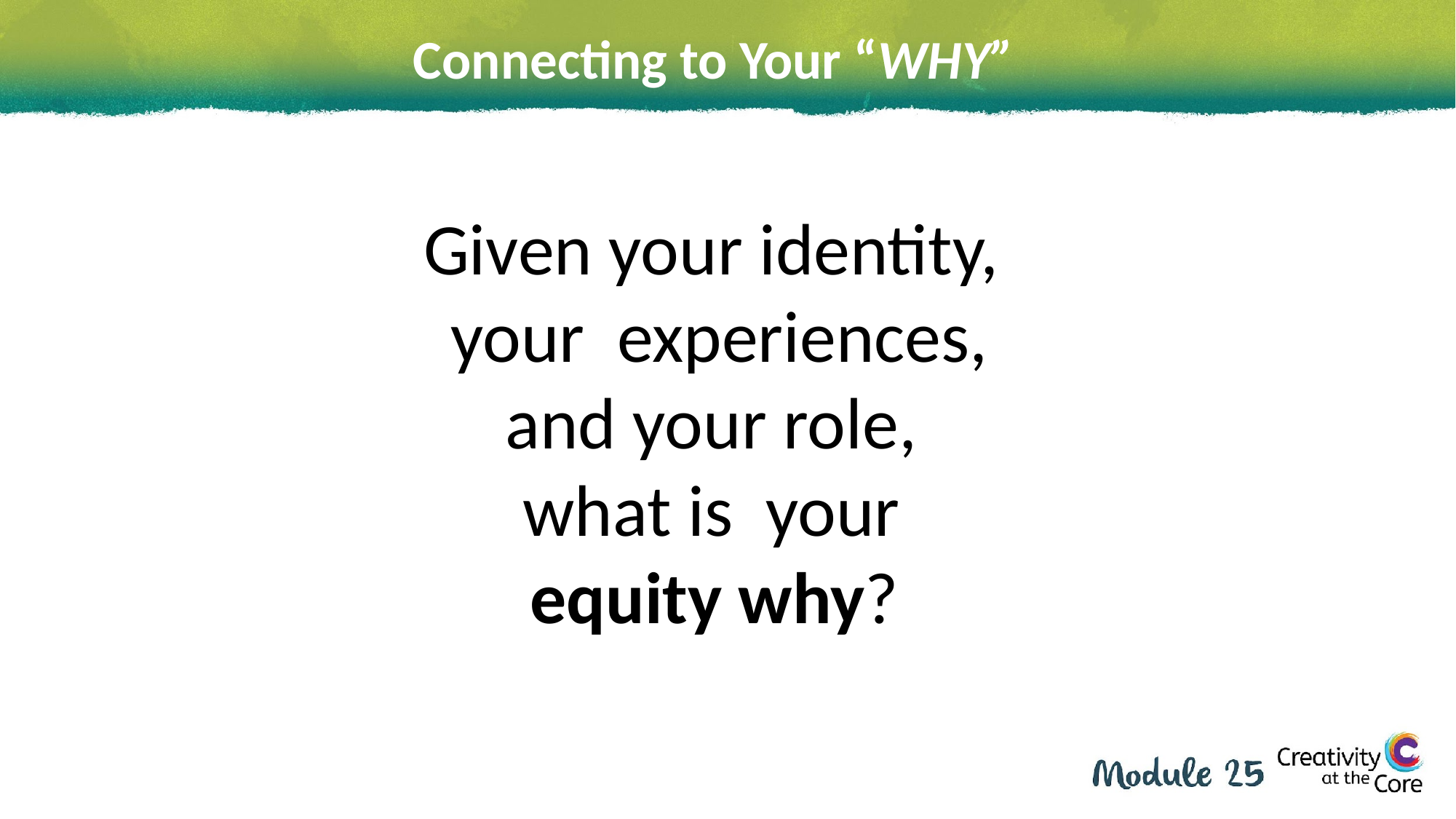

# Connecting to Your “WHY”

Given your identity,
your  experiences, and your role,
what is  your
equity why?